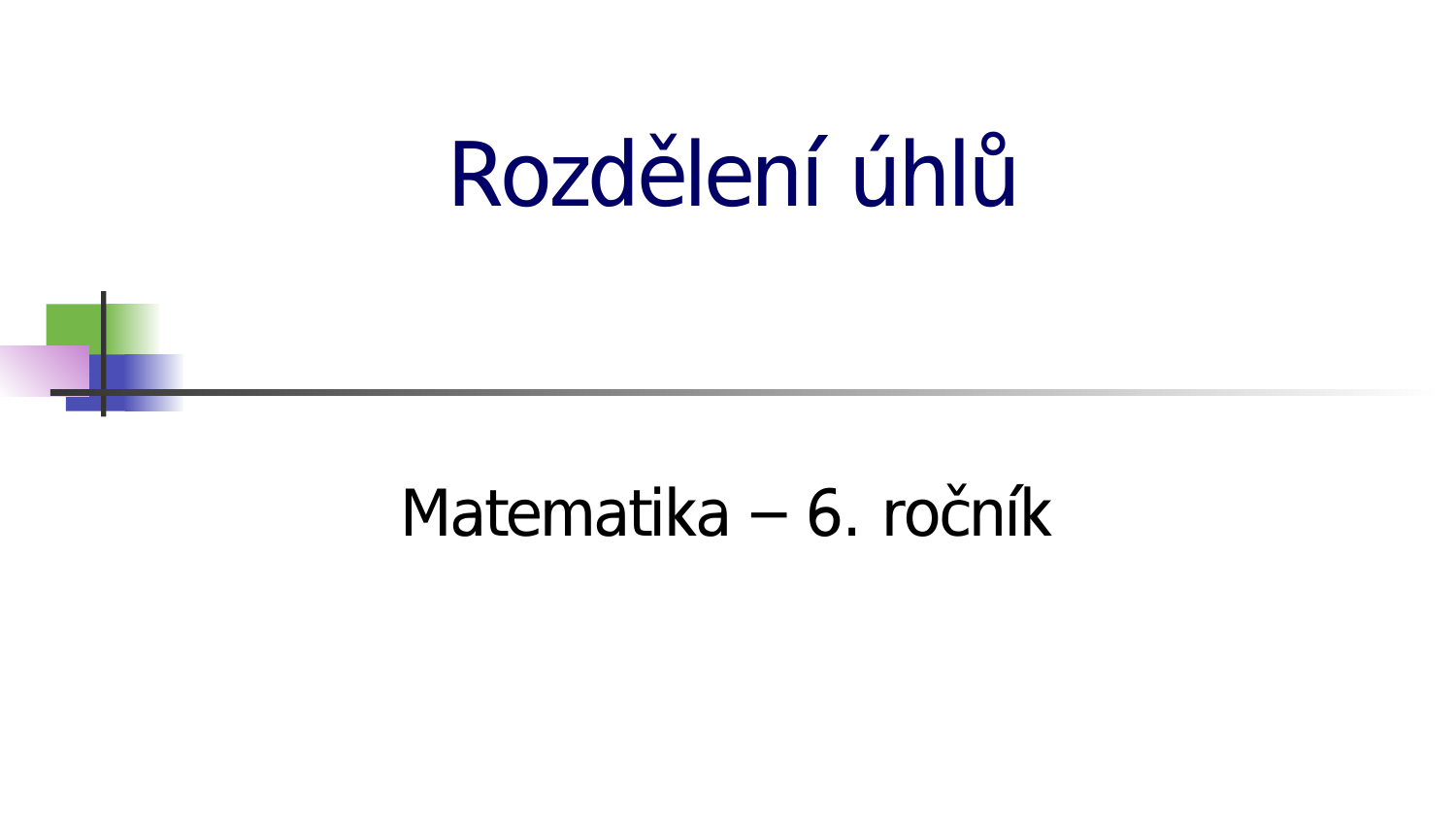

# Rozdělení úhlů
Matematika – 6. ročník